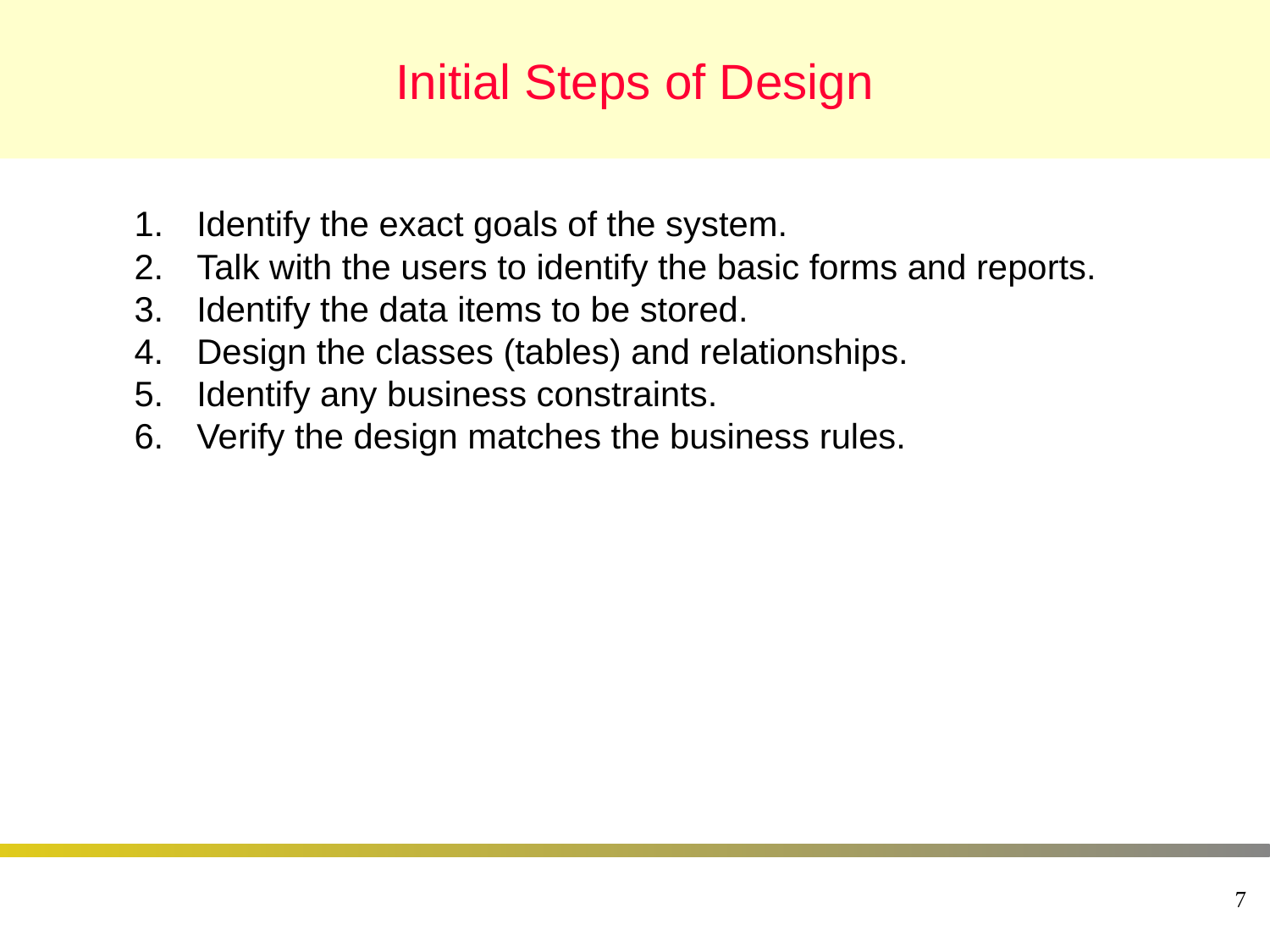

# Initial Steps of Design
1.	Identify the exact goals of the system.
2.	Talk with the users to identify the basic forms and reports.
3.	Identify the data items to be stored.
4.	Design the classes (tables) and relationships.
5.	Identify any business constraints.
6.	Verify the design matches the business rules.

7